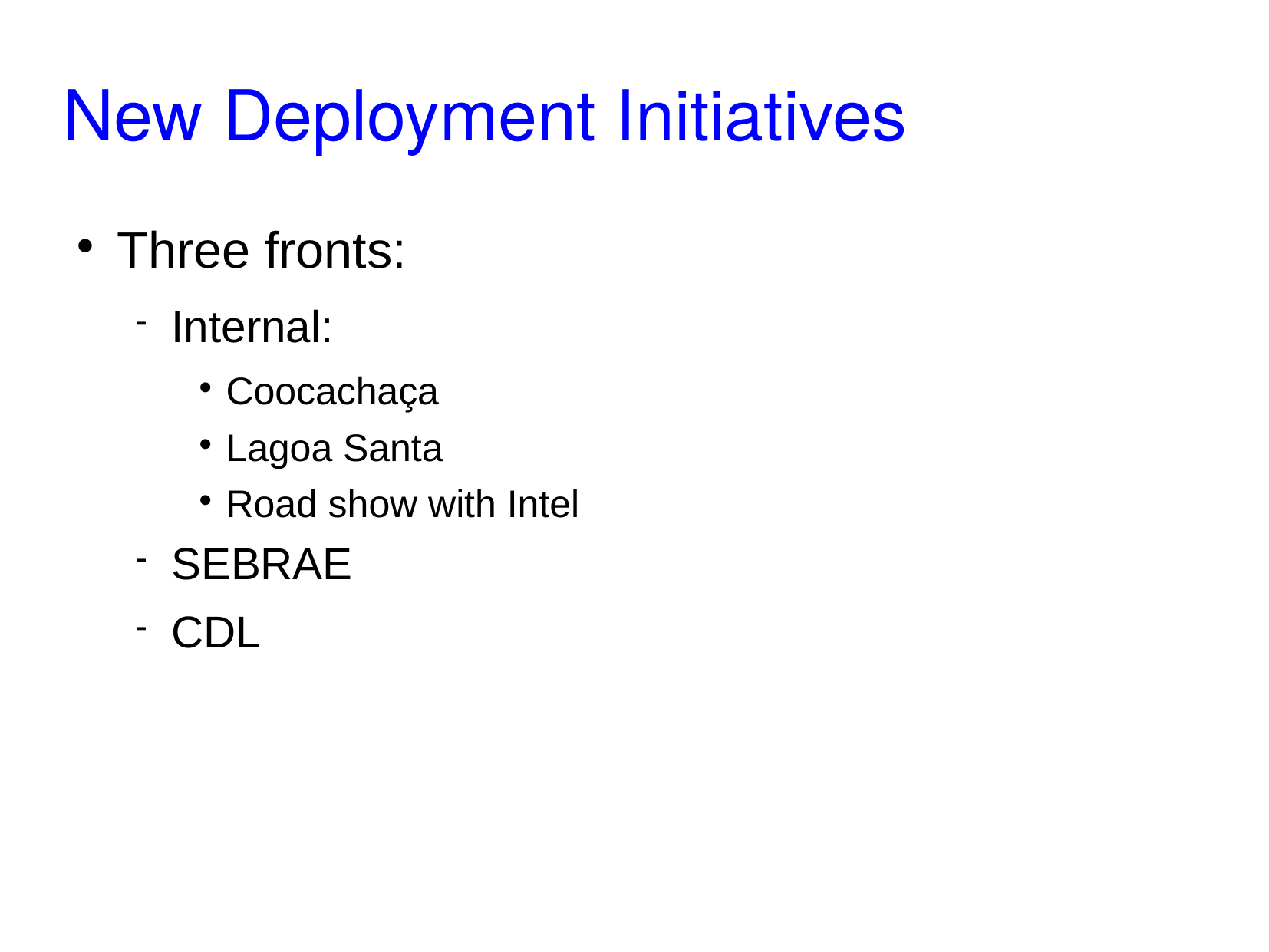

# New Deployment Initiatives
Three fronts:
Internal:
Coocachaça
Lagoa Santa
Road show with Intel
SEBRAE
CDL